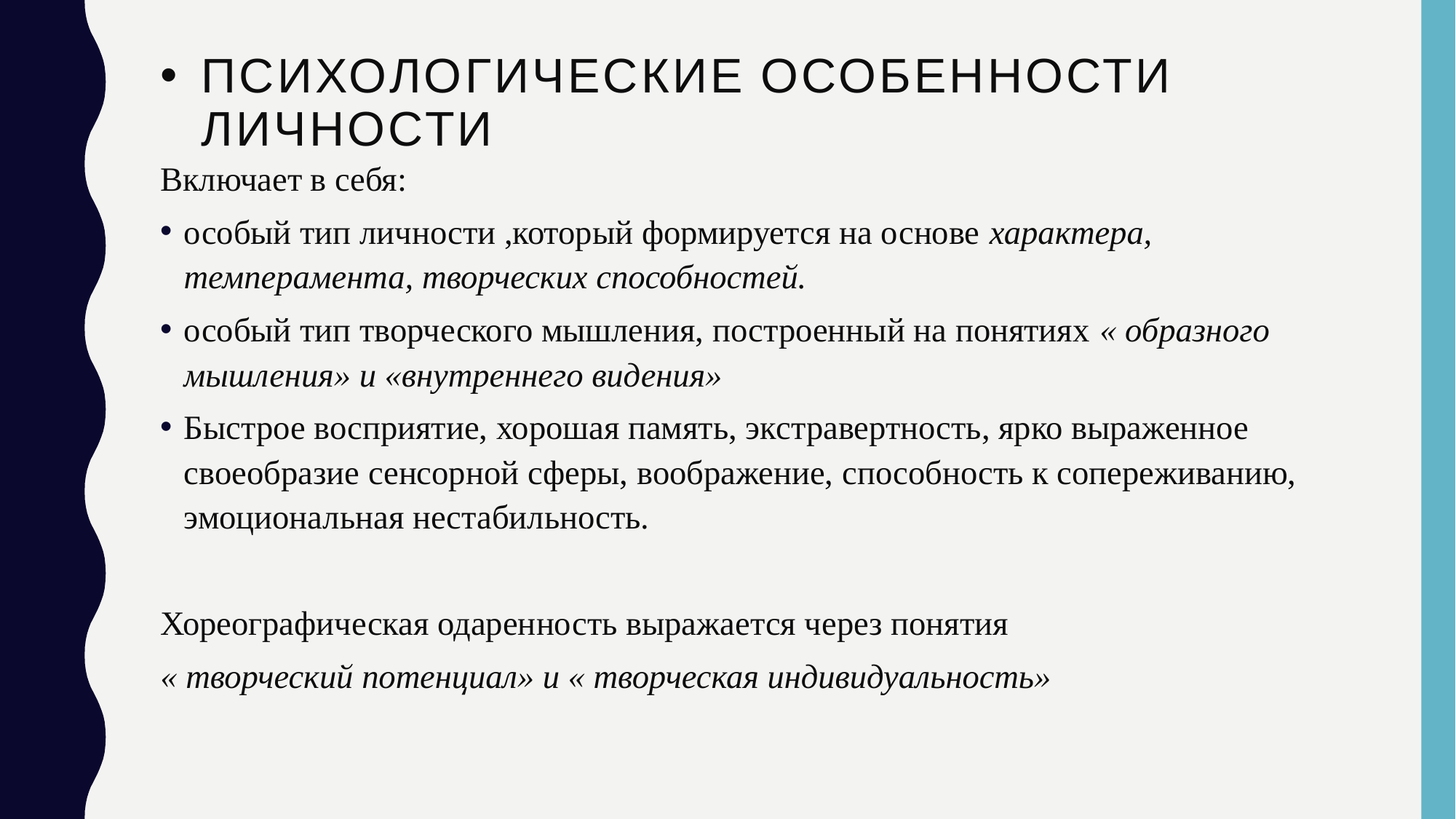

# Психологические особенности личности

Включает в себя:
особый тип личности ,который формируется на основе характера, темперамента, творческих способностей.
особый тип творческого мышления, построенный на понятиях « образного мышления» и «внутреннего видения»
Быстрое восприятие, хорошая память, экстравертность, ярко выраженное своеобразие сенсорной сферы, воображение, способность к сопереживанию, эмоциональная нестабильность.

Хореографическая одаренность выражается через понятия
« творческий потенциал» и « творческая индивидуальность»